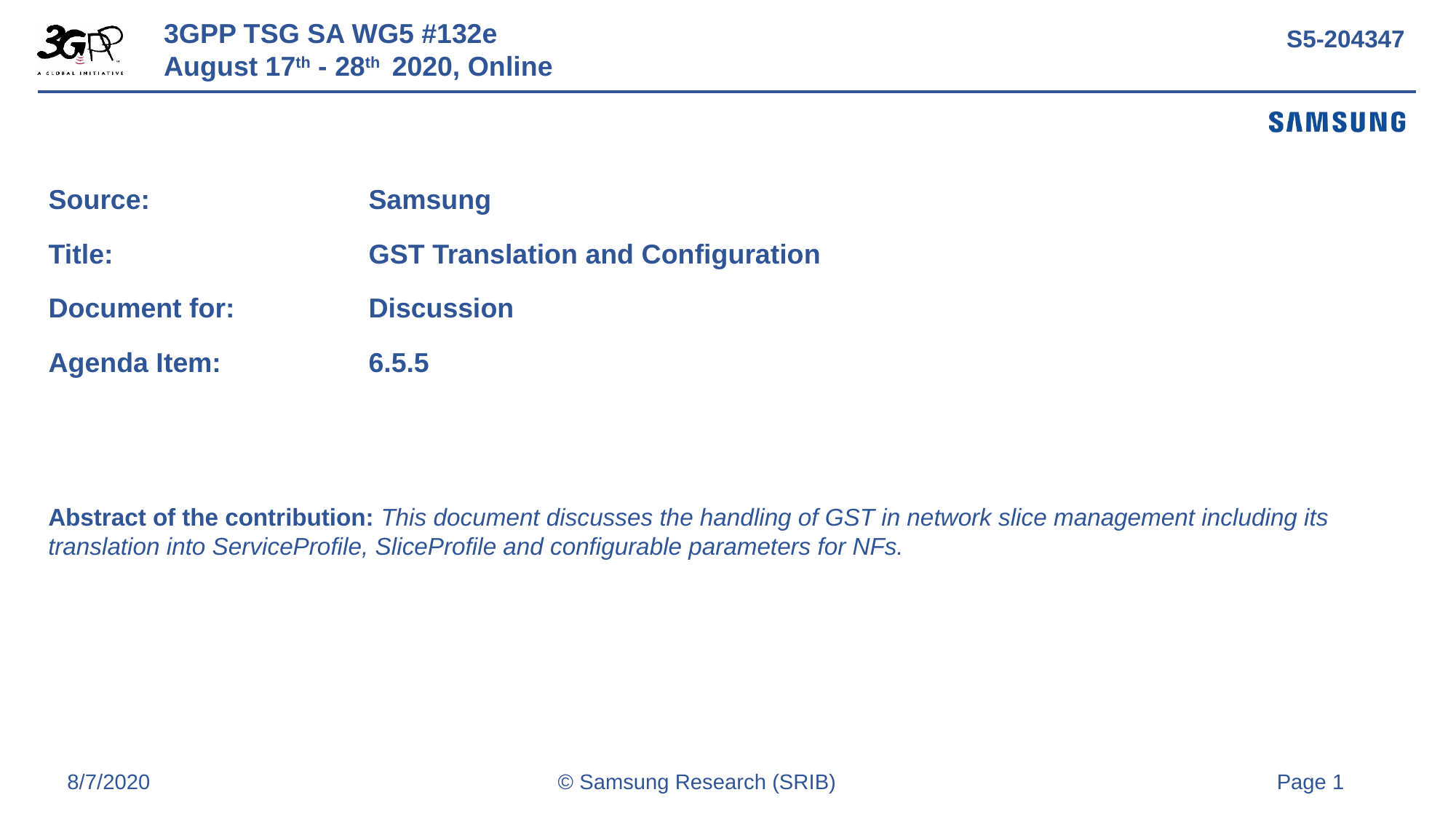

3GPP TSG SA WG5 #132e
August 17th - 28th  2020, Online
S5-204347
| Source: | Samsung |
| --- | --- |
| Title: | GST Translation and Configuration |
| Document for: | Discussion |
| Agenda Item: | 6.5.5 |
Abstract of the contribution: This document discusses the handling of GST in network slice management including its translation into ServiceProfile, SliceProfile and configurable parameters for NFs.

© Samsung Research (SRIB)
8/7/2020
Page 1